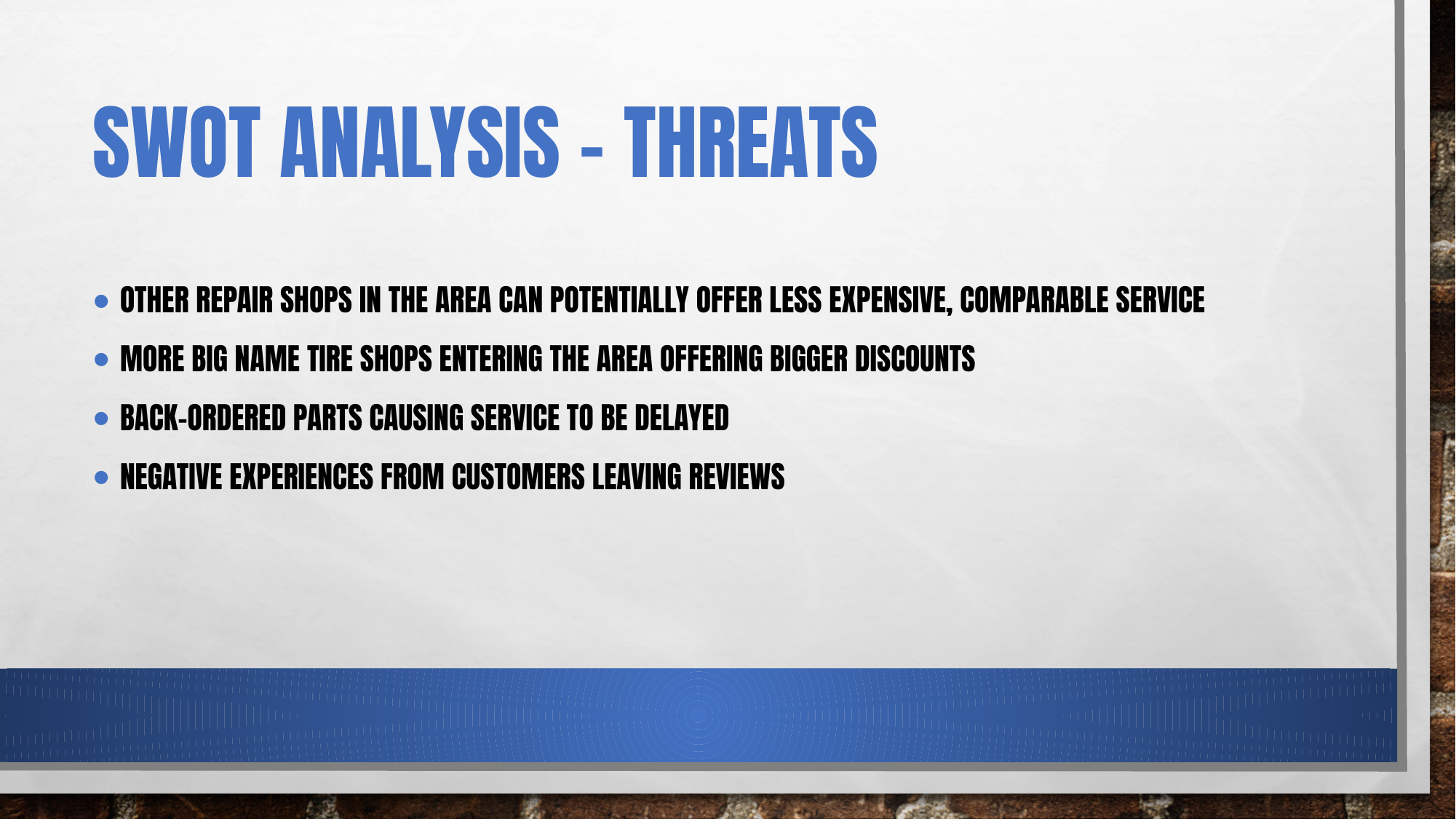

# SWOT Analysis - threats
Other repair shops in the area can potentially offer less expensive, comparable service
More big name tire shops entering the area offering bigger discounts
Back-ordered parts causing service to be delayed
Negative experiences from customers leaving reviews